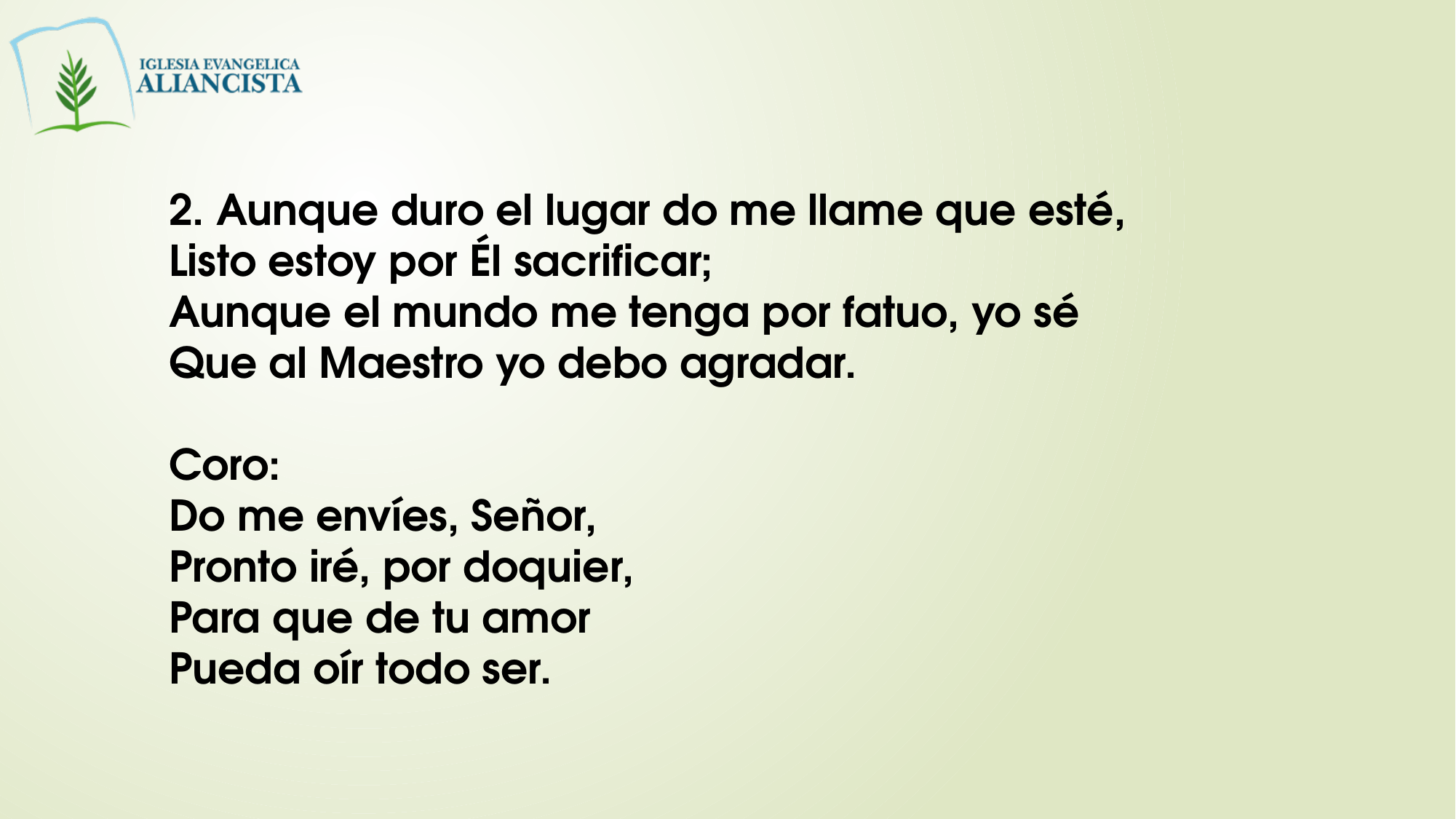

2. Aunque duro el lugar do me llame que esté,
Listo estoy por Él sacrificar;
Aunque el mundo me tenga por fatuo, yo sé
Que al Maestro yo debo agradar.

Coro:
Do me envíes, Señor,
Pronto iré, por doquier,
Para que de tu amor
Pueda oír todo ser.